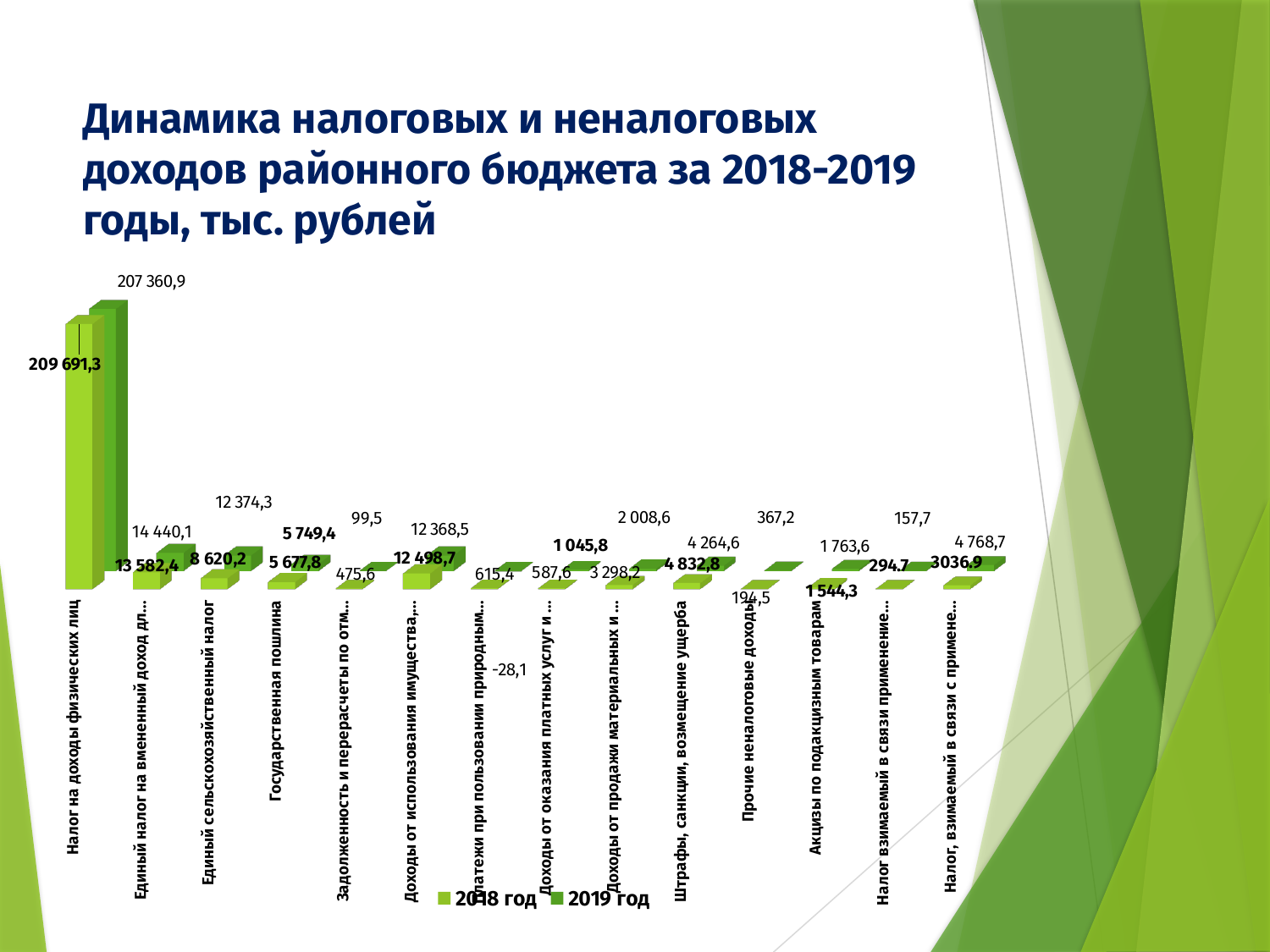

# Динамика налоговых и неналоговых доходов районного бюджета за 2018-2019 годы, тыс. рублей

[unsupported chart]